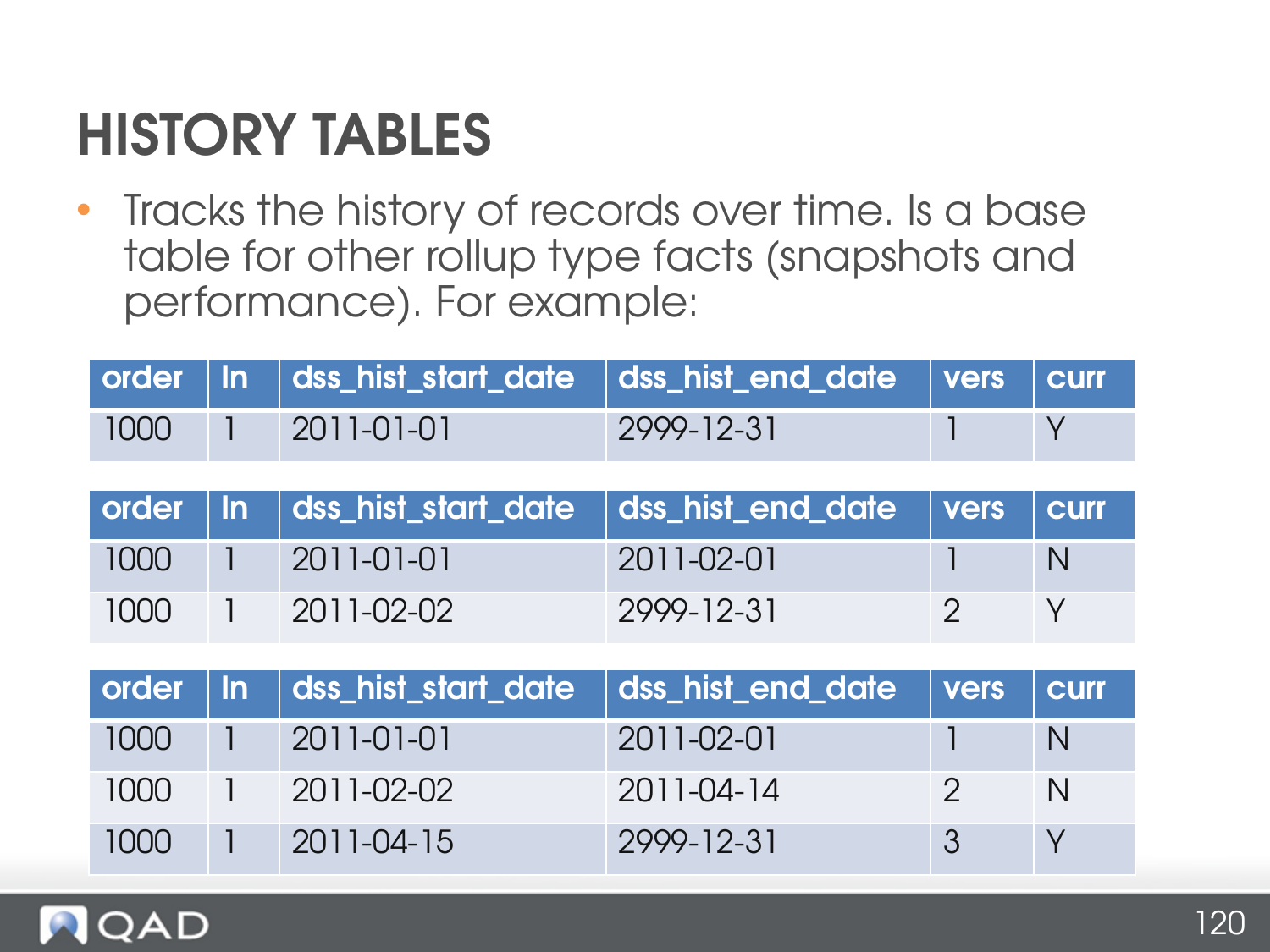

# HISTORY TABLES
Tracks the history of records over time. Is a base table for other rollup type facts (snapshots and performance). For example:

| order | In | dss\_hist\_start\_date | dss\_hist\_end\_date | vers | curr |
| --- | --- | --- | --- | --- | --- |
| 1000 | 1 | 2011-01-01 | 2999-12-31 | 1 | Y |
| order | In | dss\_hist\_start\_date | dss\_hist\_end\_date | vers | curr |
| --- | --- | --- | --- | --- | --- |
| 1000 | 1 | 2011-01-01 | 2011-02-01 | 1 | N |
| 1000 | 1 | 2011-02-02 | 2999-12-31 | 2 | Y |
| order | In | dss\_hist\_start\_date | dss\_hist\_end\_date | vers | curr |
| --- | --- | --- | --- | --- | --- |
| 1000 | 1 | 2011-01-01 | 2011-02-01 | 1 | N |
| 1000 | 1 | 2011-02-02 | 2011-04-14 | 2 | N |
| 1000 | 1 | 2011-04-15 | 2999-12-31 | 3 | Y |
120